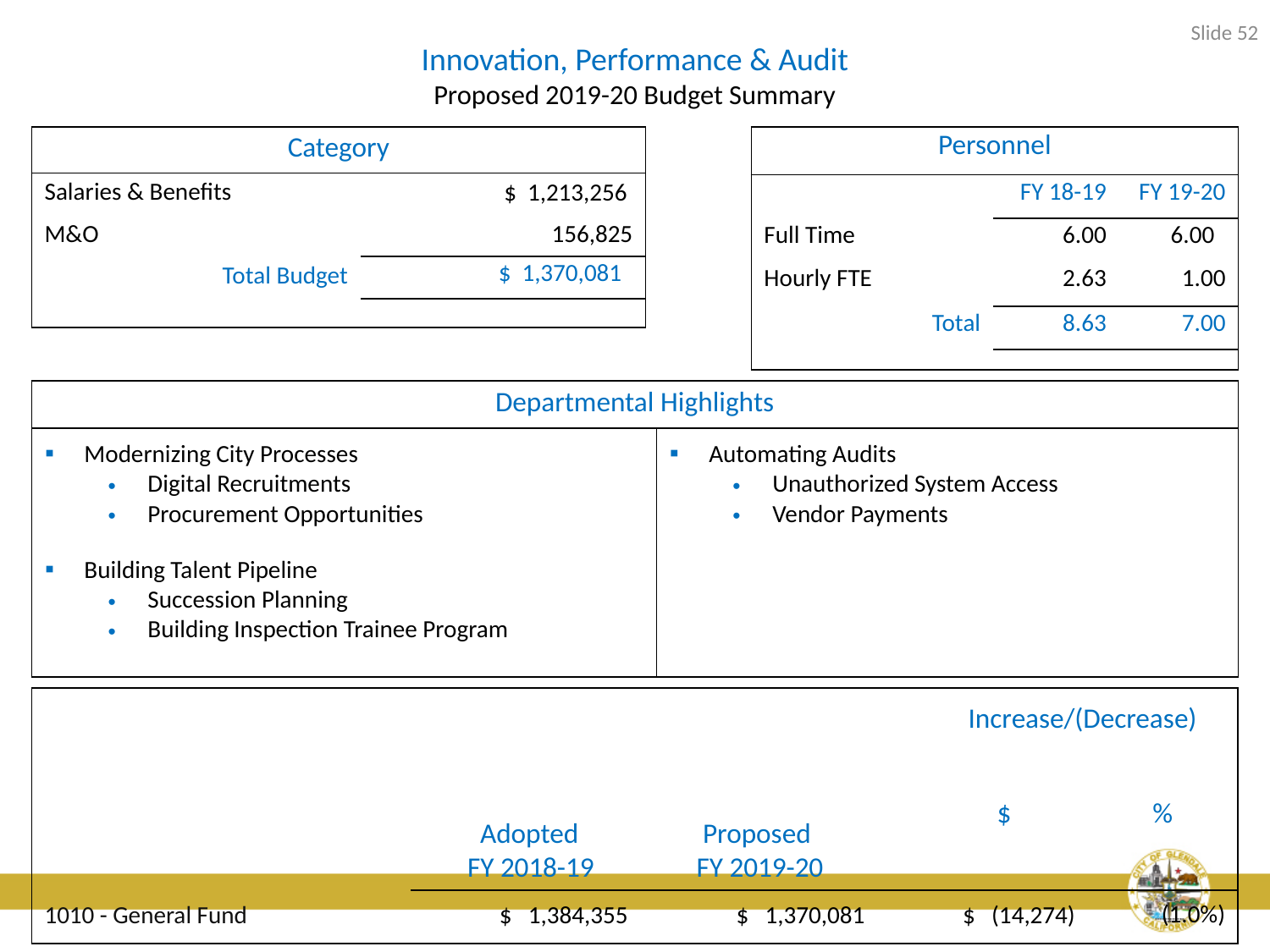

Slide 52
# Innovation, Performance & Audit Proposed 2019-20 Budget Summary
| Category |  |
| --- | --- |
| Salaries & Benefits | $ 1,213,256 |
| M&O | 156,825 |
| Total Budget | $ 1,370,081 |
|  |  |
| Personnel |  |  |
| --- | --- | --- |
|  | FY 18-19 | FY 19-20 |
| Full Time | 6.00 | 6.00 |
| Hourly FTE | 2.63 | 1.00 |
| Total | 8.63 | 7.00 |
|  |  |  |
| Departmental Highlights |  |
| --- | --- |
| Modernizing City Processes Digital Recruitments Procurement Opportunities | Automating Audits Unauthorized System Access Vendor Payments |
| Building Talent Pipeline Succession Planning Building Inspection Trainee Program |  |
|  |  |
|  | Adopted FY 2018-19 | Proposed FY 2019-20 | Increase/(Decrease) |  |
| --- | --- | --- | --- | --- |
|  |  |  | $ | % |
|  |  |  |  |  |
| 1010 - General Fund | $ 1,384,355 | $ 1,370,081 | $ (14,274) | (1.0%) |